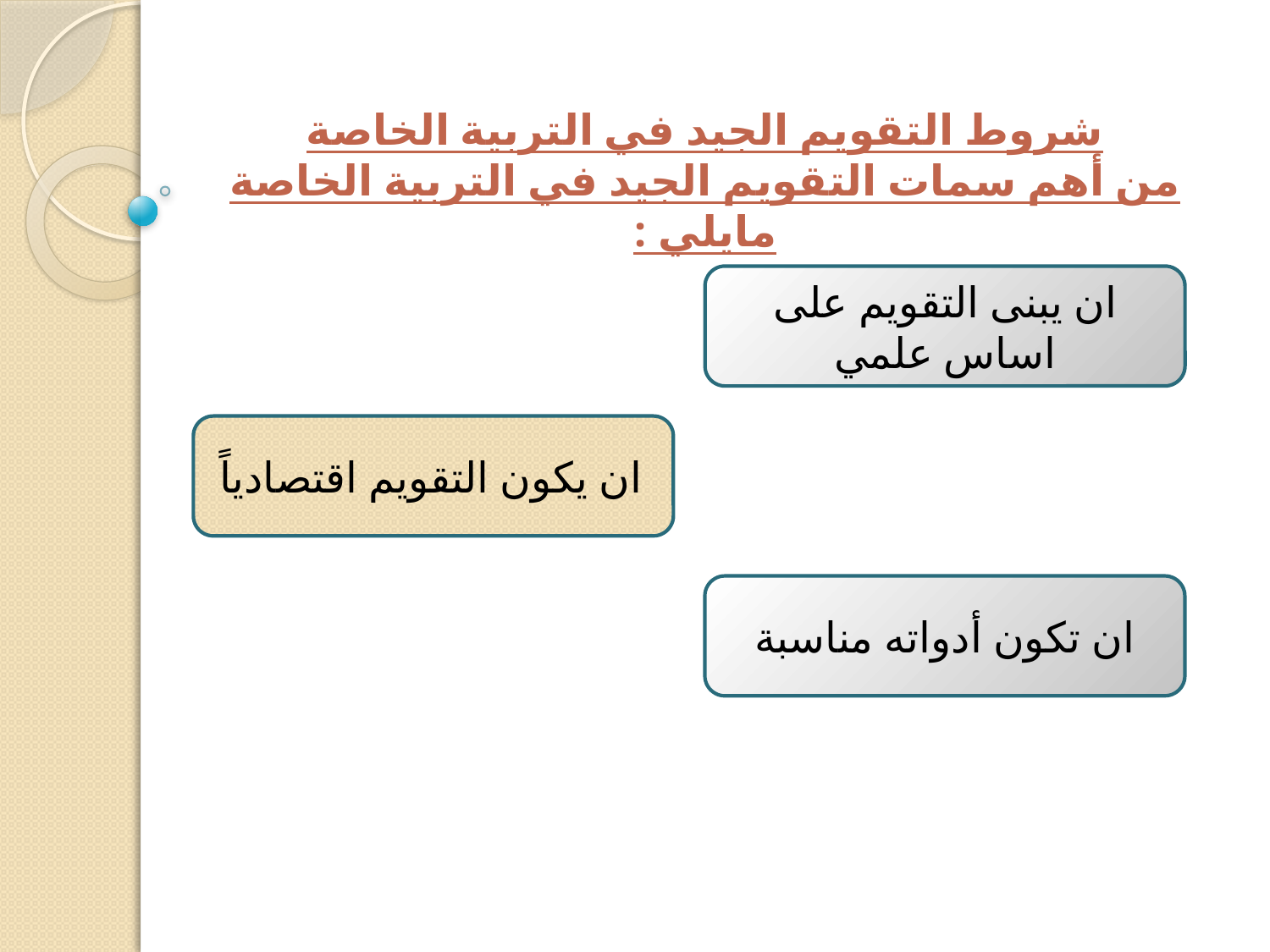

شروط التقويم الجيد في التربية الخاصة
من أهم سمات التقويم الجيد في التربية الخاصة مايلي :
ان يبنى التقويم على اساس علمي
ان يكون التقويم اقتصادياً
ان تكون أدواته مناسبة